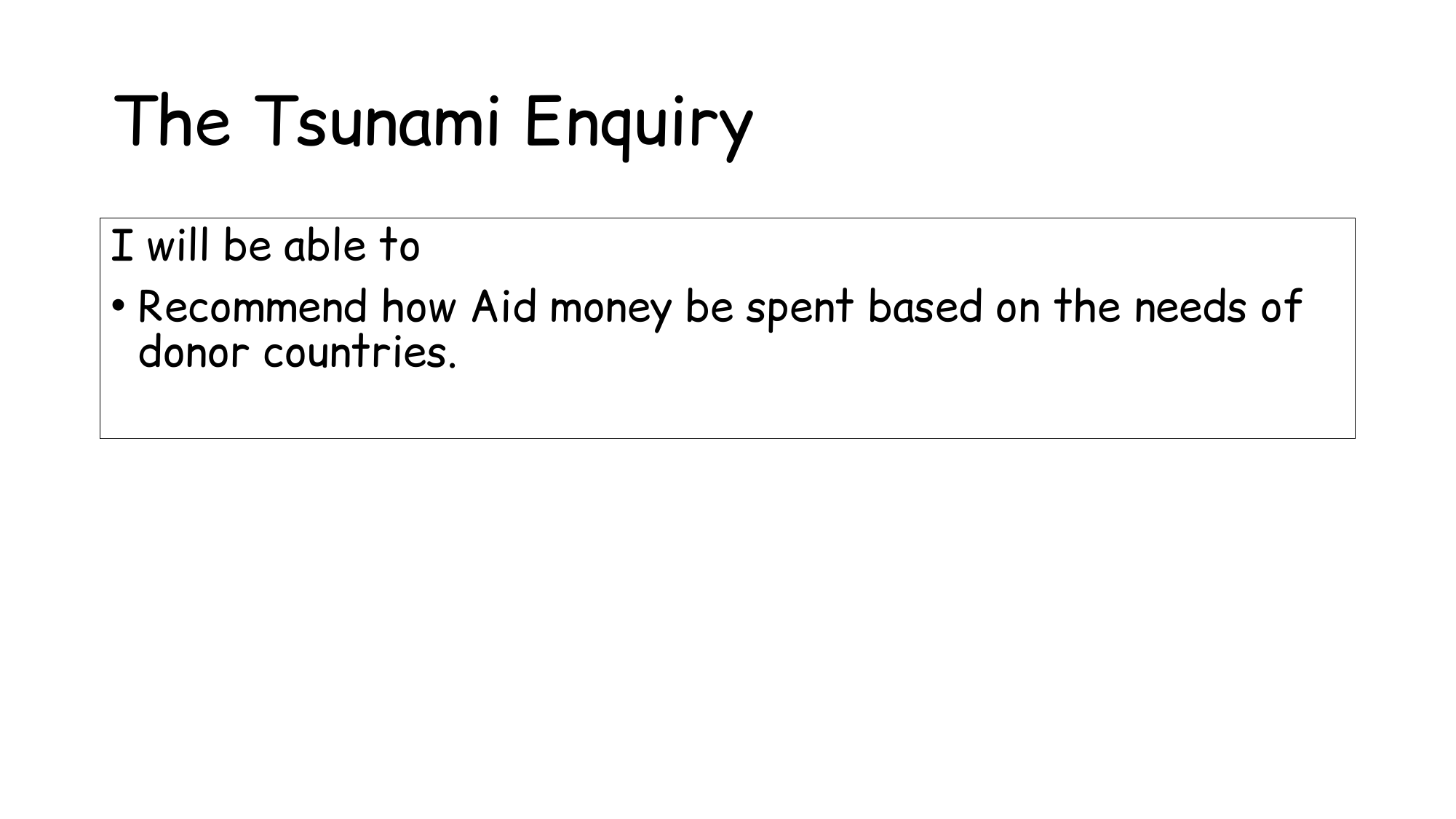

# The Tsunami Enquiry
I will be able to
Recommend how Aid money be spent based on the needs of donor countries.